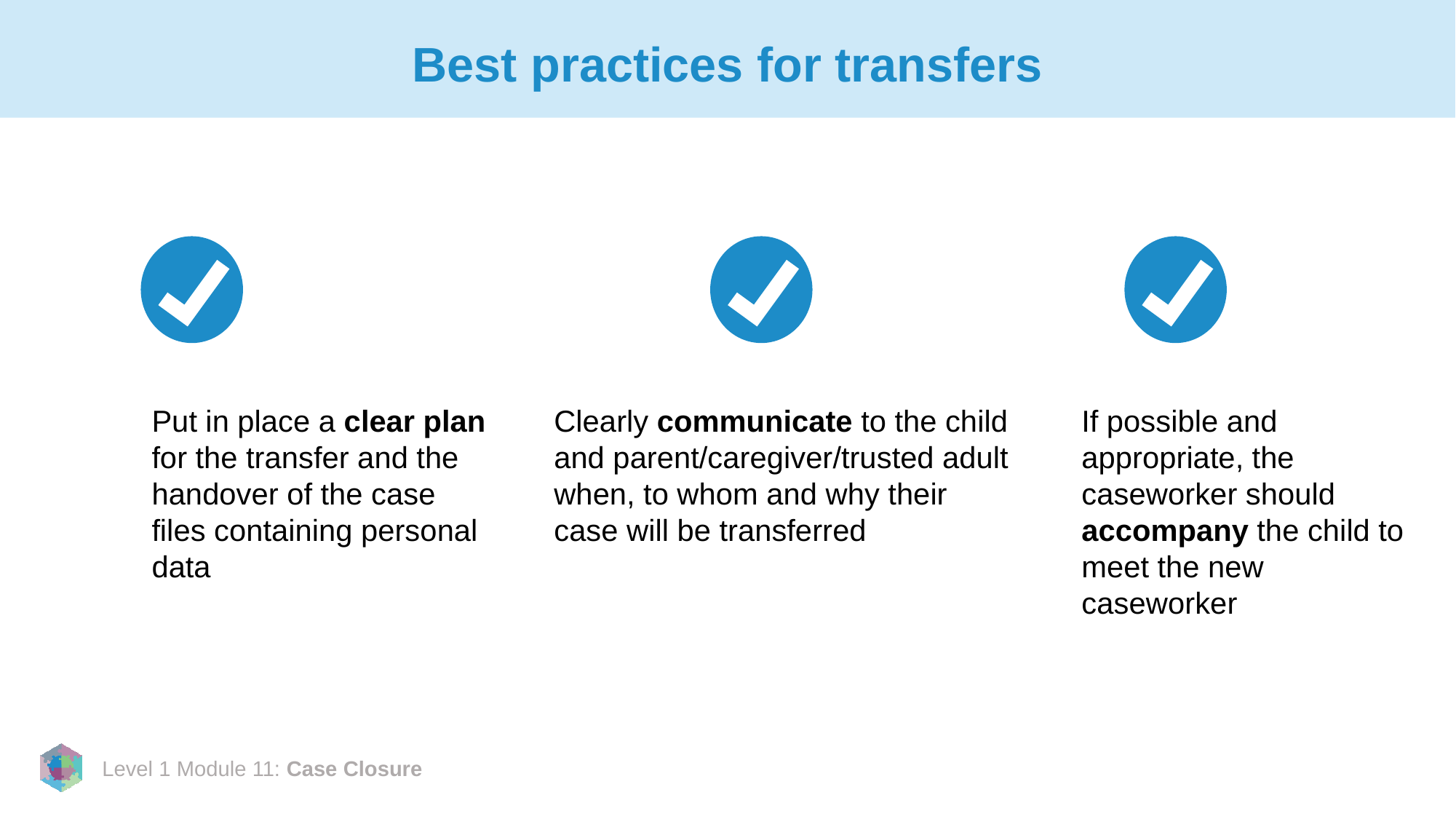

# Best practices for transfers

Put in place a clear plan for the transfer and the handover of the case files containing personal data
Clearly communicate to the child and parent/caregiver/trusted adult when, to whom and why their case will be transferred
If possible and appropriate, the caseworker should accompany the child to meet the new caseworker